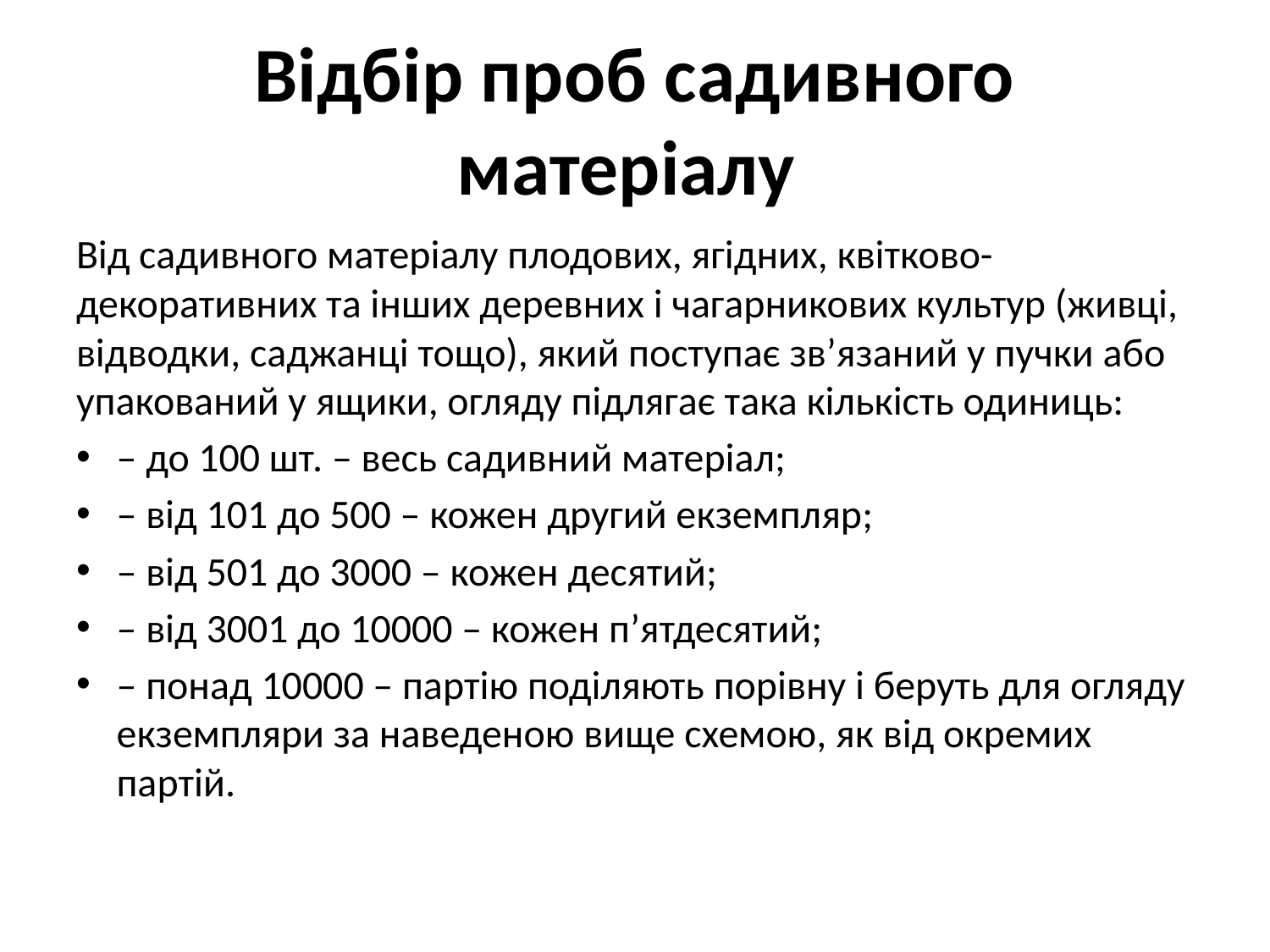

# Відбір проб садивного матеріалу
Від садивного матеріалу плодових, ягідних, квітково-декоративних та інших деревних і чагарникових культур (живці, відводки, саджанці тощо), який поступає зв’язаний у пучки або упакований у ящики, огляду підлягає така кількість одиниць:
– до 100 шт. – весь садивний матеріал;
– від 101 до 500 – кожен другий екземпляр;
– від 501 до 3000 – кожен десятий;
– від 3001 до 10000 – кожен п’ятдесятий;
– понад 10000 – партію поділяють порівну і беруть для огляду екземпляри за наведеною вище схемою, як від окремих партій.